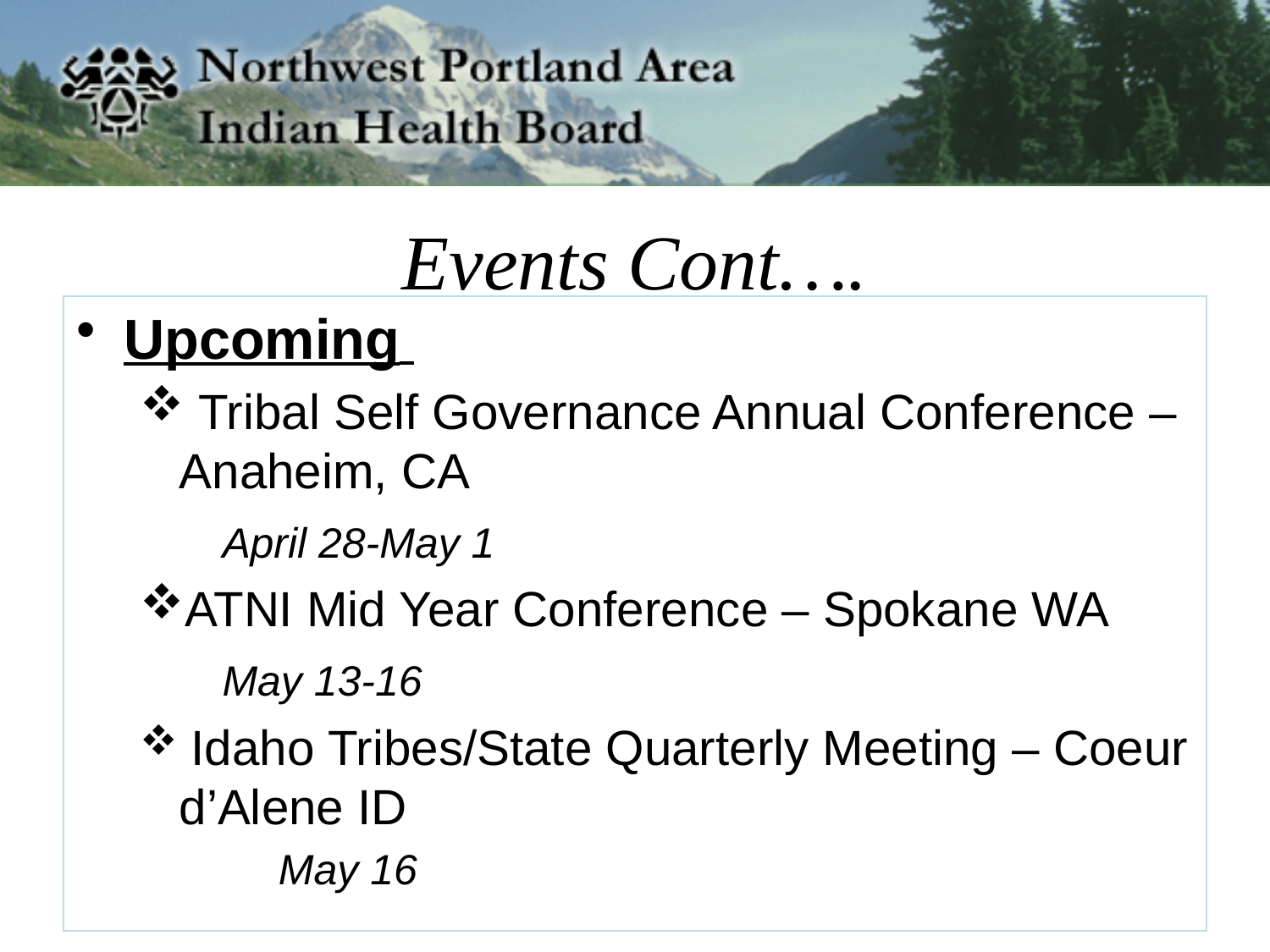

# Events Cont….
Upcoming
 Tribal Self Governance Annual Conference – Anaheim, CA
      April 28-May 1
ATNI Mid Year Conference – Spokane WA
      May 13-16
 Idaho Tribes/State Quarterly Meeting – Coeur d’Alene ID
	 May 16